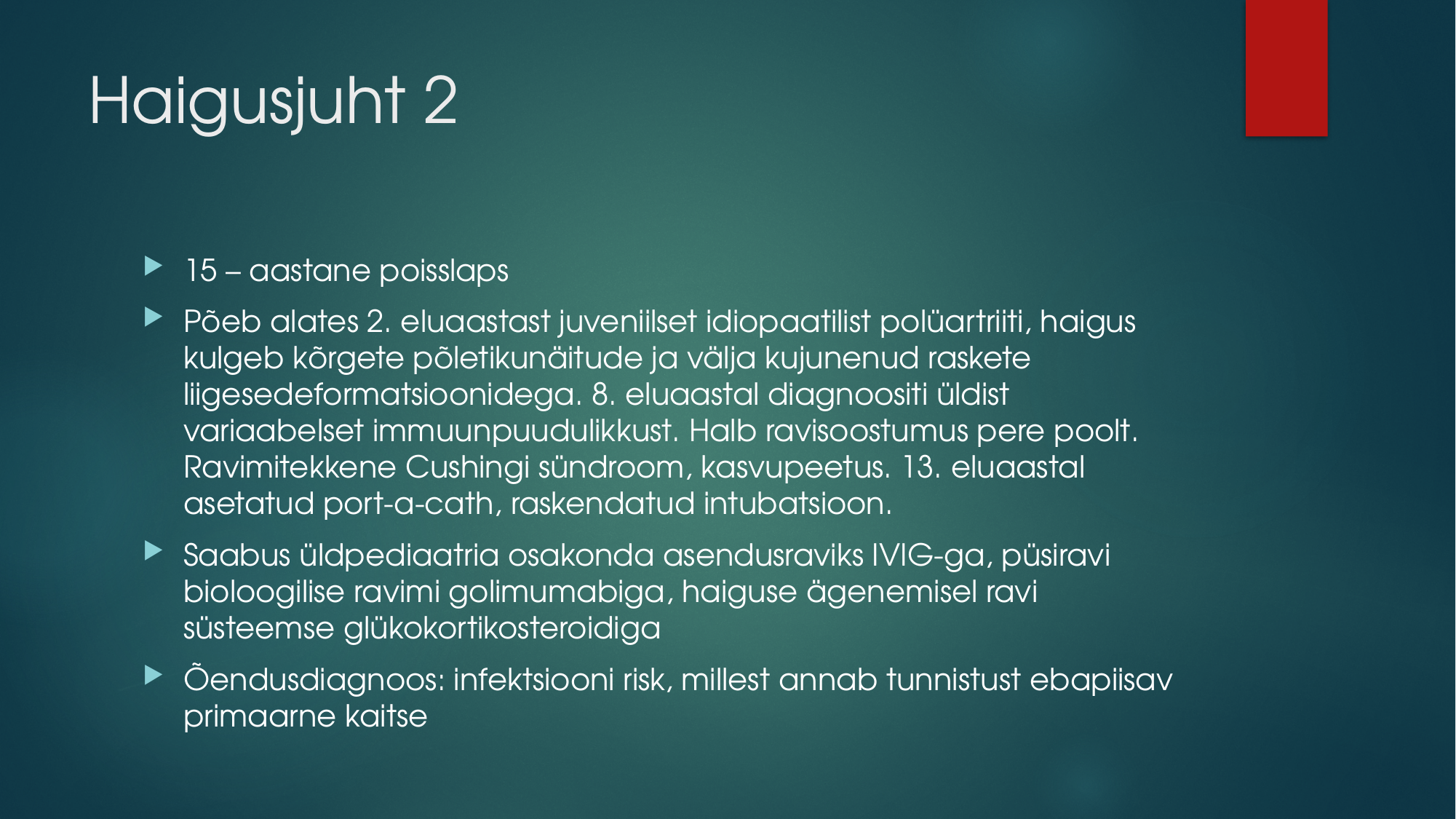

# Haigusjuht 2
15 – aastane poisslaps
Põeb alates 2. eluaastast juveniilset idiopaatilist polüartriiti, haigus kulgeb kõrgete põletikunäitude ja välja kujunenud raskete liigesedeformatsioonidega. 8. eluaastal diagnoositi üldist variaabelset immuunpuudulikkust. Halb ravisoostumus pere poolt. Ravimitekkene Cushingi sündroom, kasvupeetus. 13. eluaastal asetatud port-a-cath, raskendatud intubatsioon.
Saabus üldpediaatria osakonda asendusraviks IVIG-ga, püsiravi bioloogilise ravimi golimumabiga, haiguse ägenemisel ravi süsteemse glükokortikosteroidiga
Õendusdiagnoos: infektsiooni risk, millest annab tunnistust ebapiisav primaarne kaitse